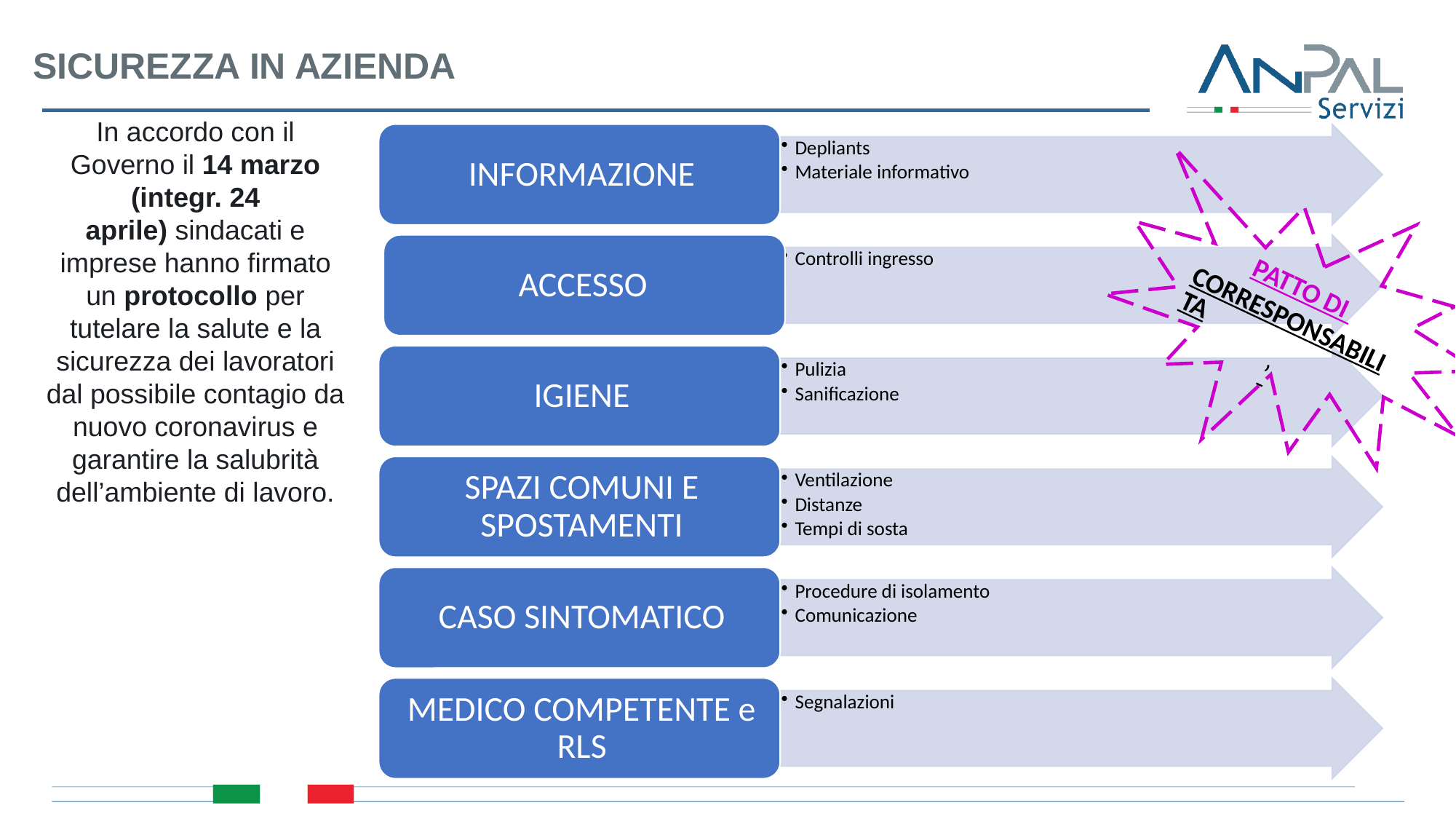

SICUREZZA IN AZIENDA
In accordo con il Governo il 14 marzo (integr. 24 aprile) sindacati e imprese hanno firmato un protocollo per tutelare la salute e la sicurezza dei lavoratori dal possibile contagio da nuovo coronavirus e garantire la salubrità dell’ambiente di lavoro.
Depliants
Materiale informativo
INFORMAZIONE
Controlli ingresso
ACCESSO
Pulizia
Sanificazione
IGIENE
Ventilazione
Distanze
Tempi di sosta
SPAZI COMUNI E SPOSTAMENTI
Procedure di isolamento
Comunicazione
CASO SINTOMATICO
Segnalazioni
MEDICO COMPETENTE e RLS

Patto di corresponsabilita’